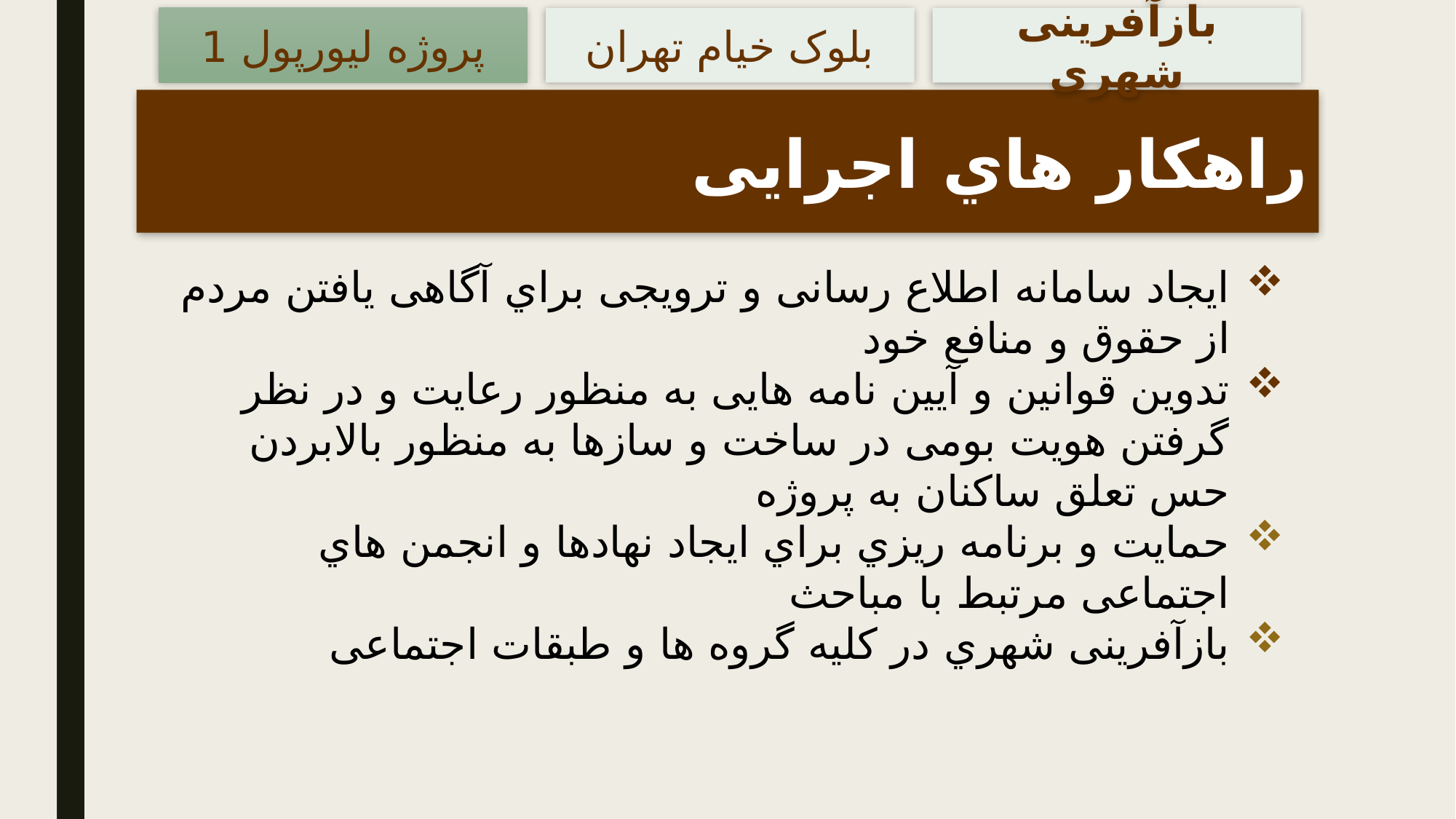

پروژه لیورپول 1
بلوک خیام تهران
بازآفرینی شهری
    راهکار هاي اجرایی
ایجاد سامانه اطلاع رسانی و ترویجی براي آگاهی یافتن مردم از حقوق و منافع خود
تدوین قوانین و آیین نامه هایی به منظور رعایت و در نظر گرفتن هویت بومی در ساخت و سازها به منظور بالابردن حس تعلق ساکنان به پروژه
حمایت و برنامه ریزي براي ایجاد نهادها و انجمن هاي اجتماعی مرتبط با مباحث
بازآفرینی شهري در کلیه گروه ها و طبقات اجتماعی